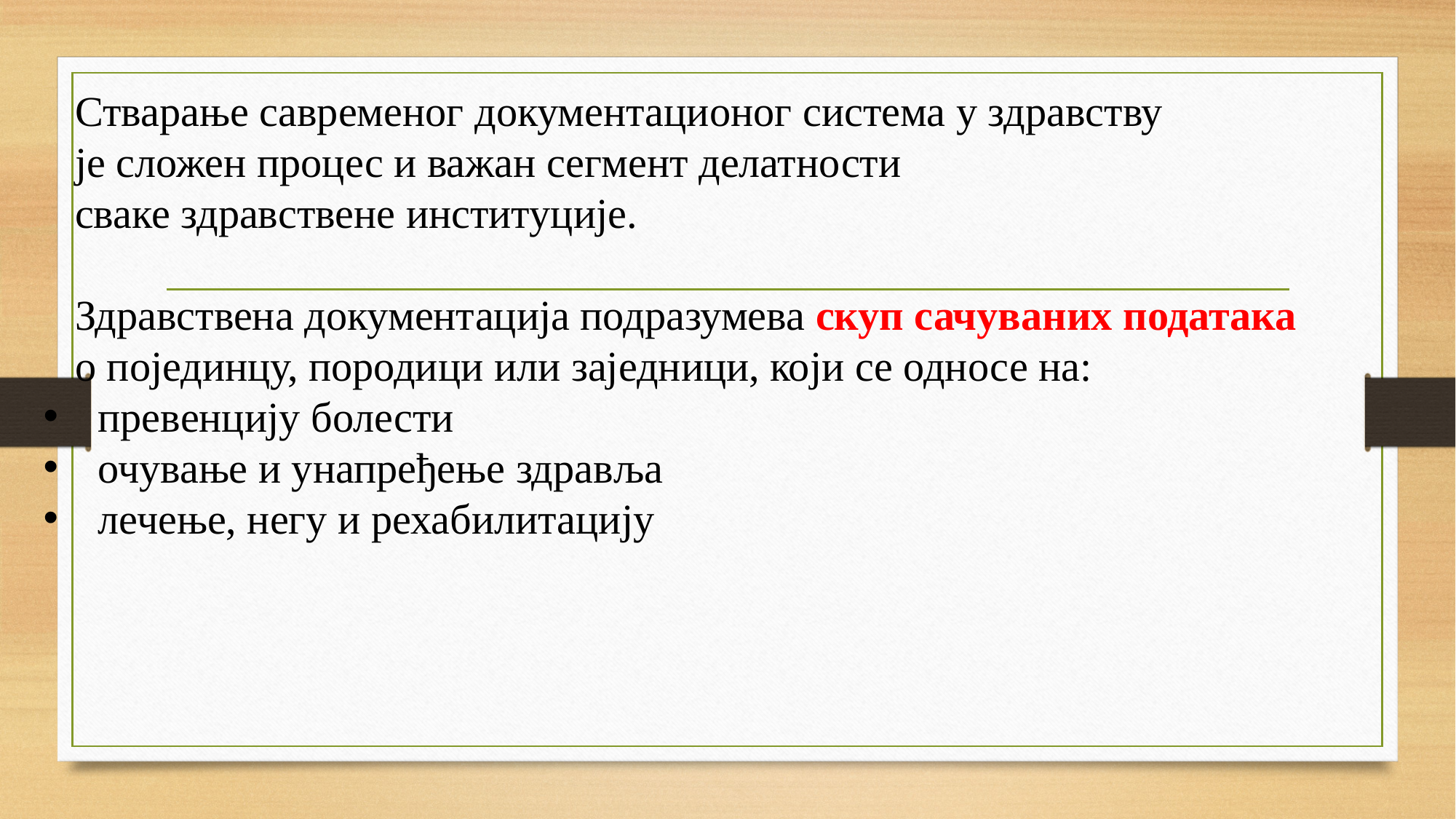

Стварање савременог документационог система у здравству
   је сложен процес и важан сегмент делатности
   сваке здравствене институције.

   Здравствена документација подразумева скуп сачуваних података
   о појединцу, породици или заједници, који се односе на:
превенцију болести
очување и унапређење здравља
лечење, негу и рехабилитацију